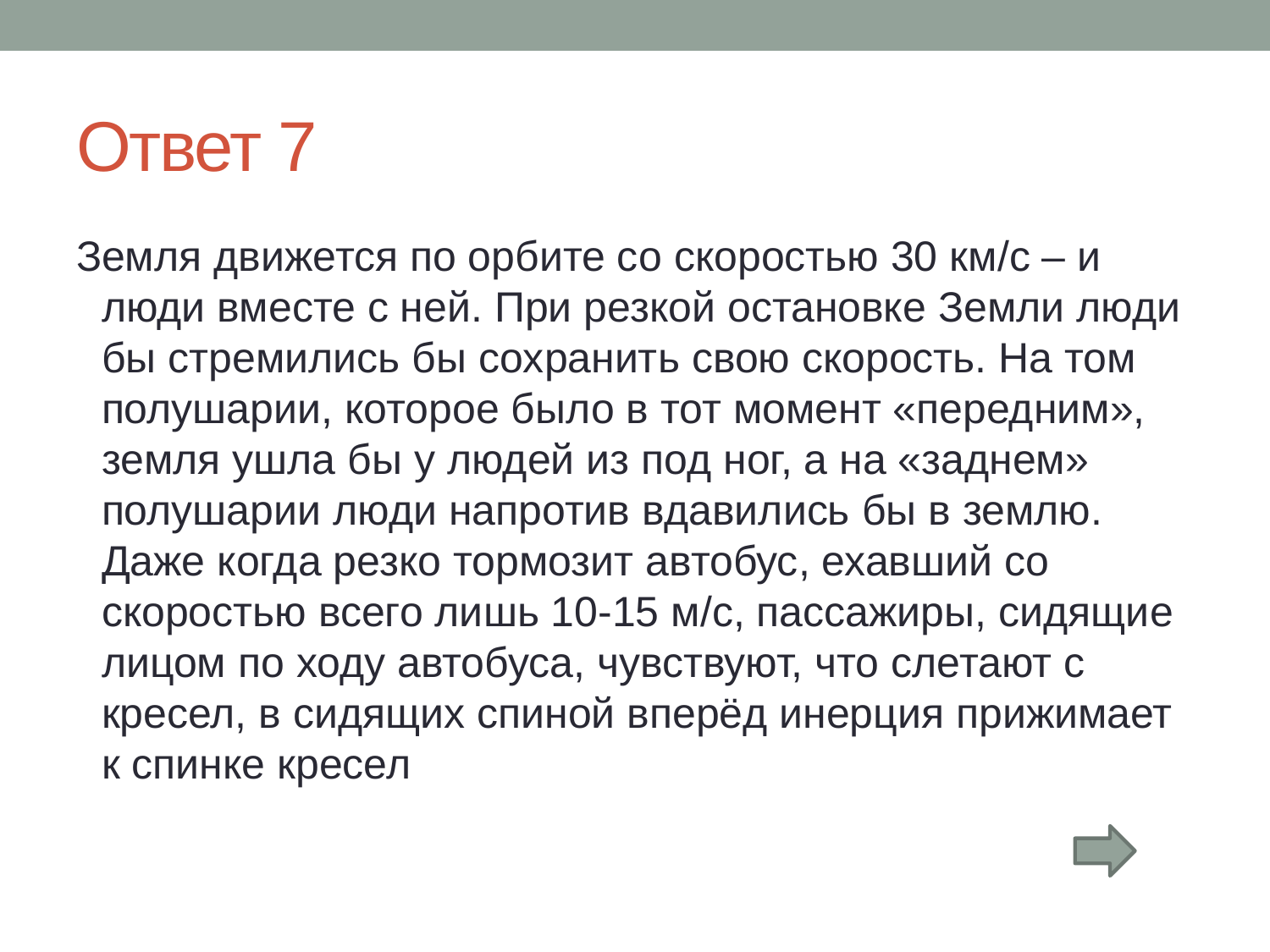

# Ответ 7
Земля движется по орбите со скоростью 30 км/с – и люди вместе с ней. При резкой остановке Земли люди бы стремились бы сохранить свою скорость. На том полушарии, которое было в тот момент «передним», земля ушла бы у людей из под ног, а на «заднем» полушарии люди напротив вдавились бы в землю. Даже когда резко тормозит автобус, ехавший со скоростью всего лишь 10-15 м/с, пассажиры, сидящие лицом по ходу автобуса, чувствуют, что слетают с кресел, в сидящих спиной вперёд инерция прижимает к спинке кресел